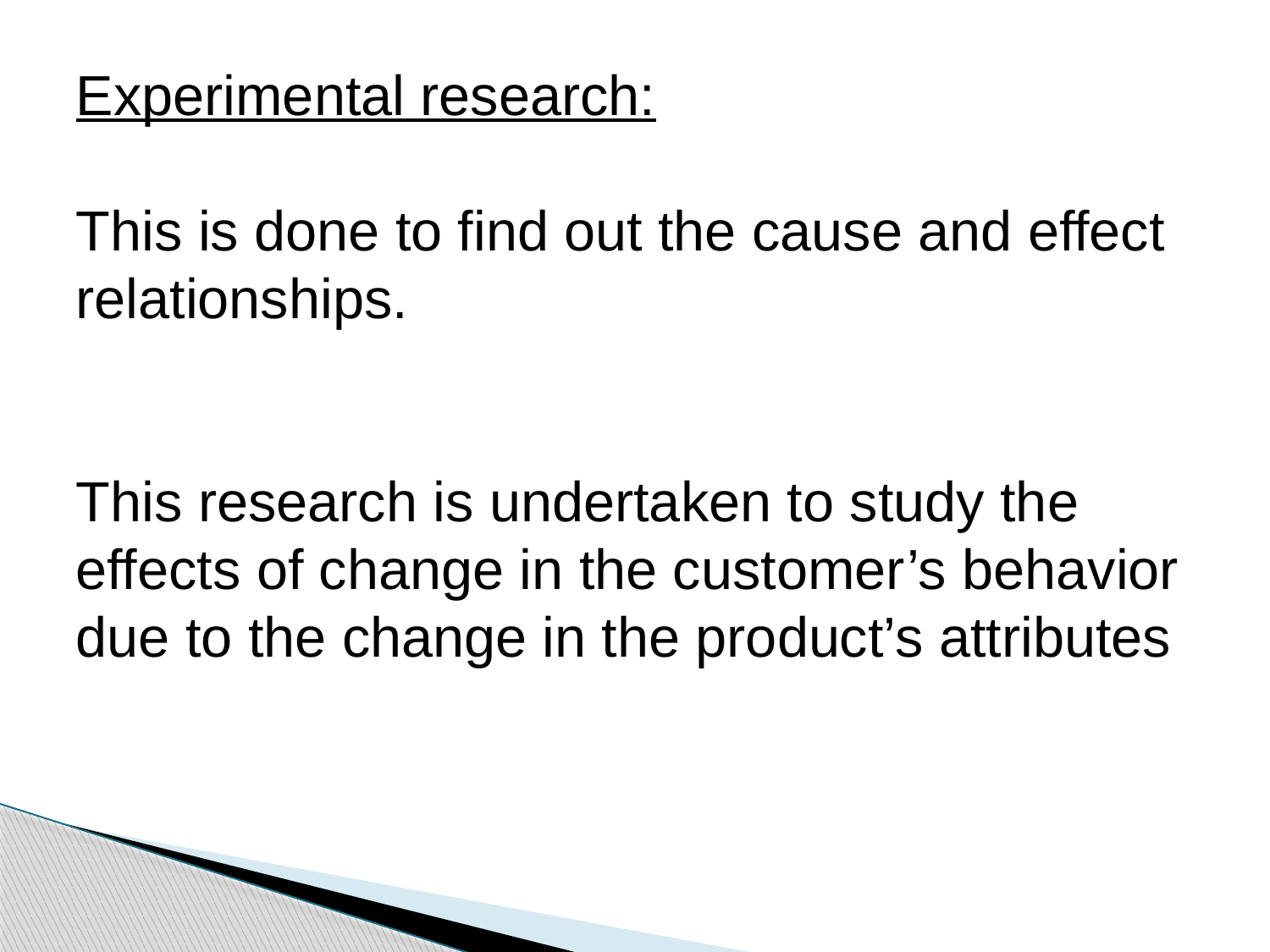

Experimental research:

This is done to find out the cause and effect relationships.

This research is undertaken to study the effects of change in the customer’s behavior due to the change in the product’s attributes